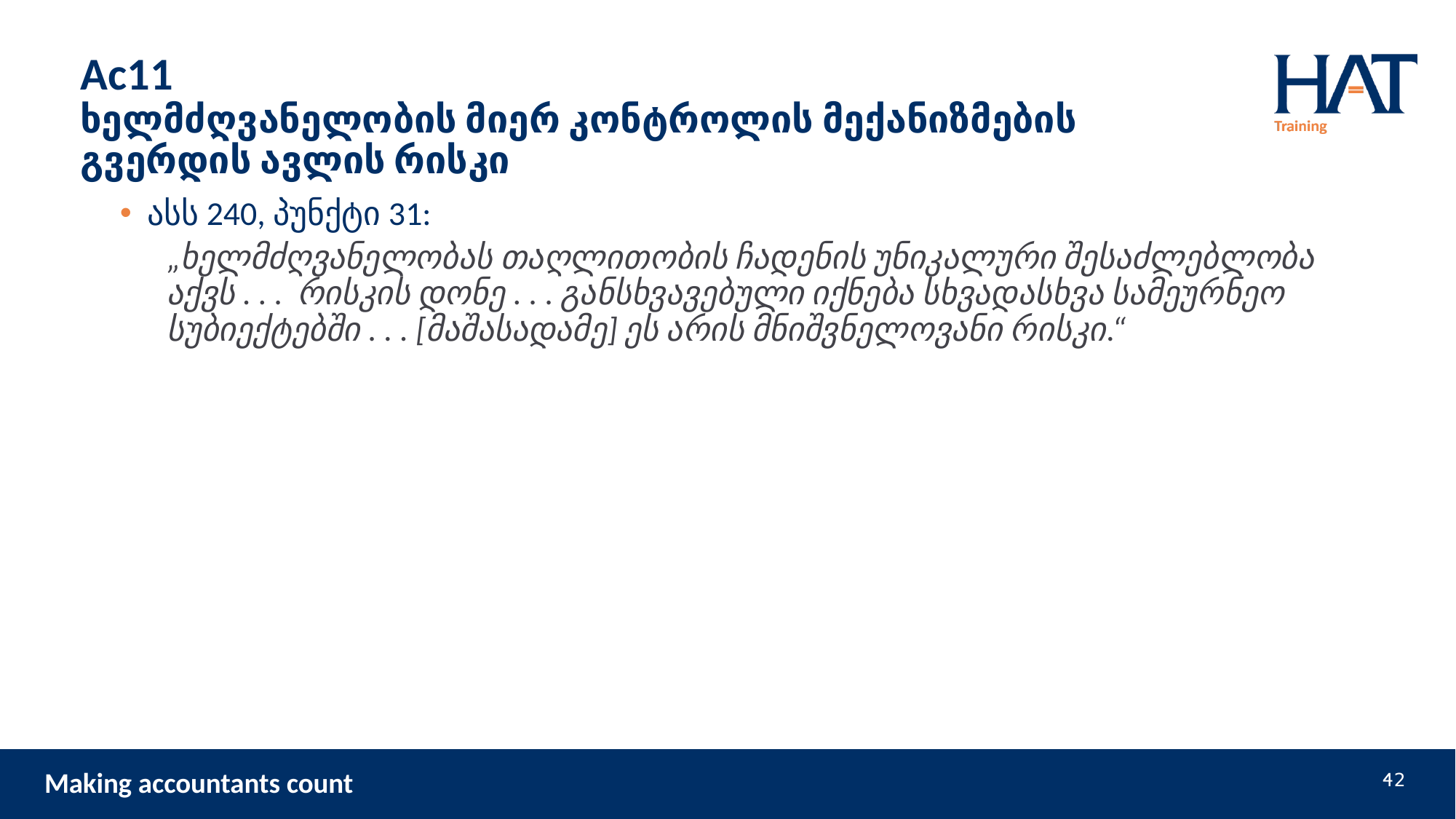

# Ac11 ხელმძღვანელობის მიერ კონტროლის მექანიზმების გვერდის ავლის რისკი
ასს 240, პუნქტი 31:
„ხელმძღვანელობას თაღლითობის ჩადენის უნიკალური შესაძლებლობა აქვს . . .  რისკის დონე . . . განსხვავებული იქნება სხვადასხვა სამეურნეო სუბიექტებში . . . [მაშასადამე] ეს არის მნიშვნელოვანი რისკი.“
42